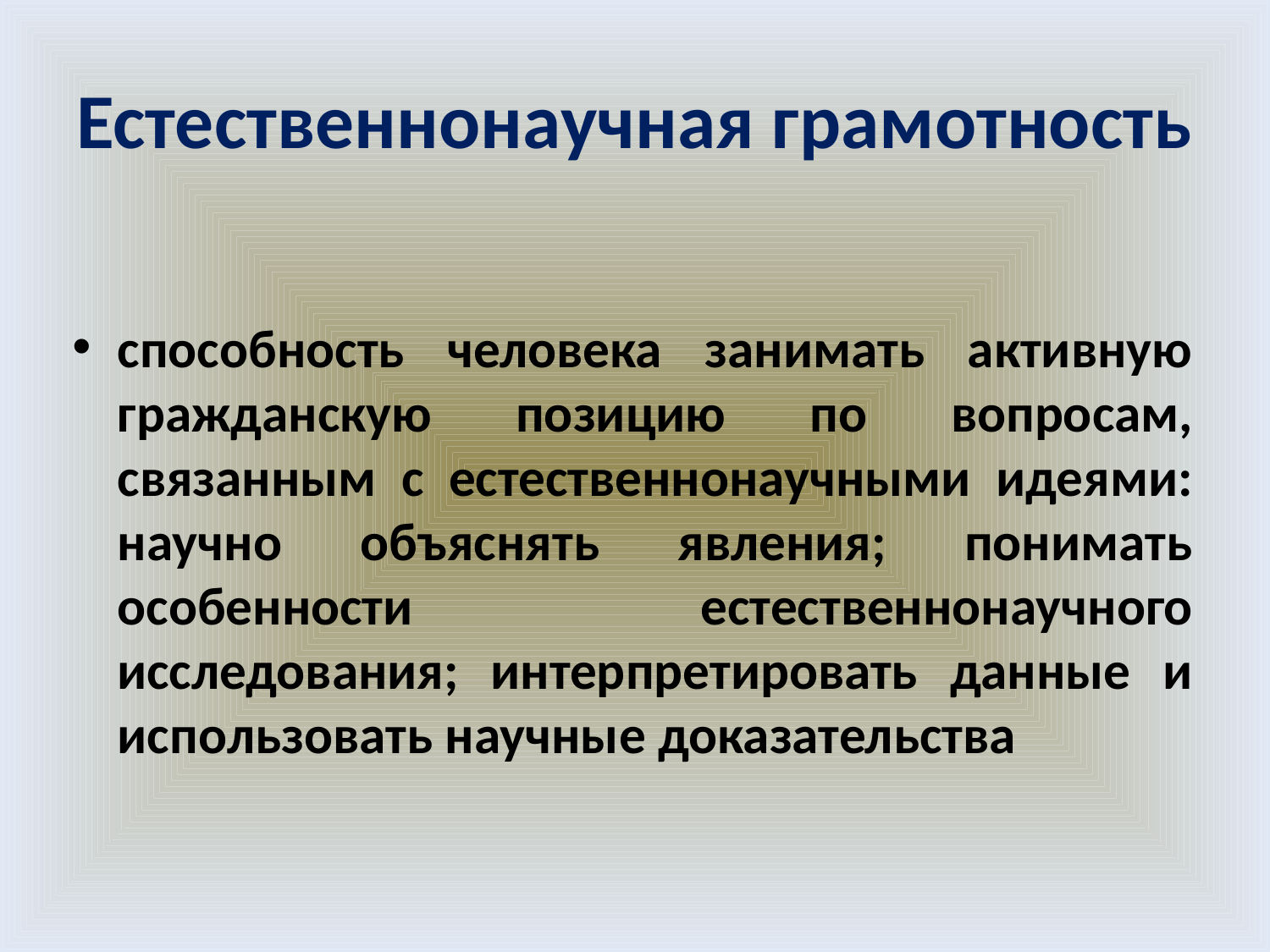

# Естественнонаучная грамотность
способность человека занимать активную гражданскую позицию по вопросам, связанным с естественнонаучными идеями: научно объяснять явления; понимать особенности естественнонаучного исследования; интерпретировать данные и использовать научные доказательства